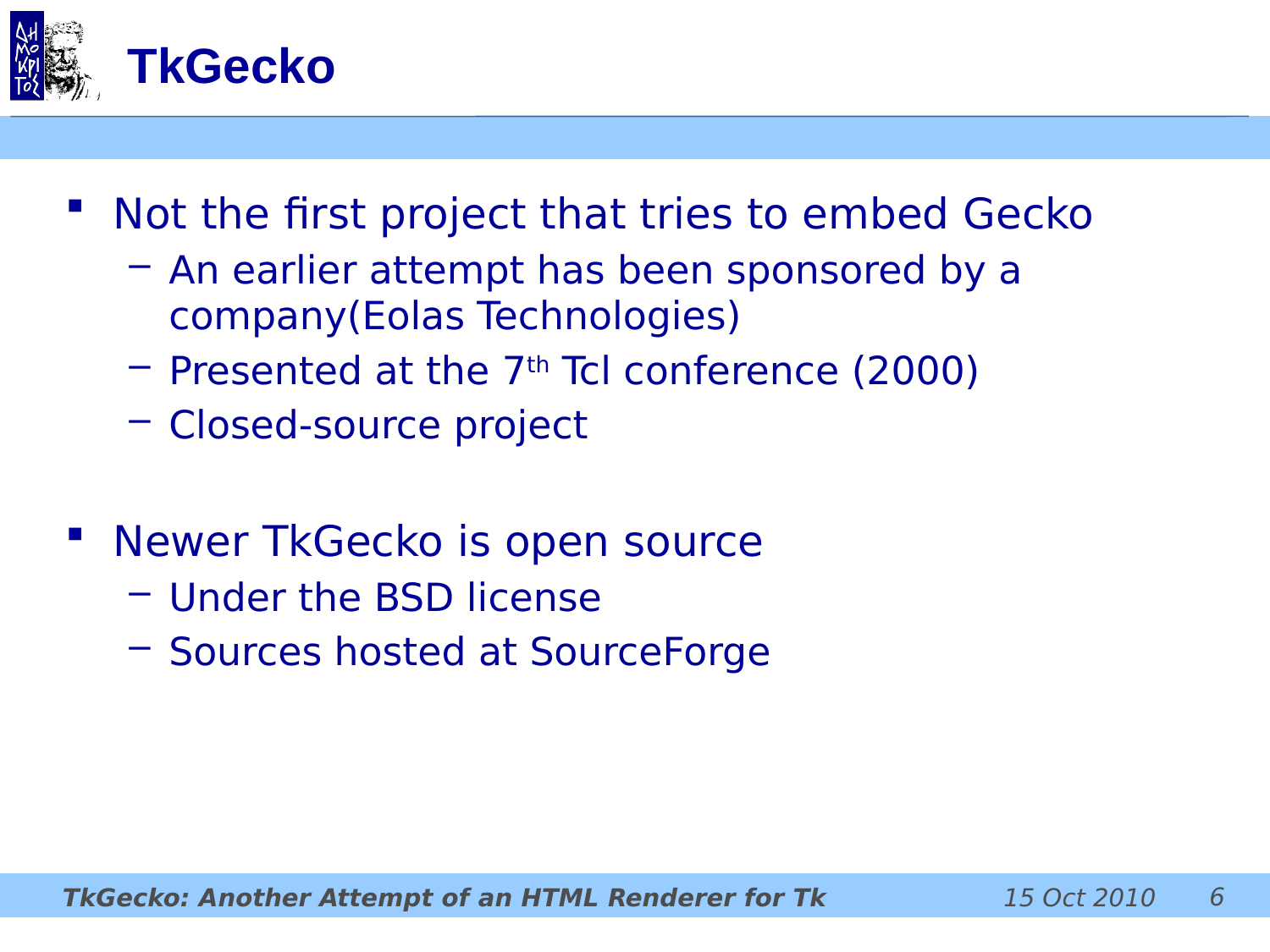

# TkGecko
Not the first project that tries to embed Gecko
An earlier attempt has been sponsored by a company(Eolas Technologies)
Presented at the 7th Tcl conference (2000)
Closed-source project

Newer TkGecko is open source
Under the BSD license
Sources hosted at SourceForge
6
TkGecko: Another Attempt of an HTML Renderer for Tk
15 Oct 2010